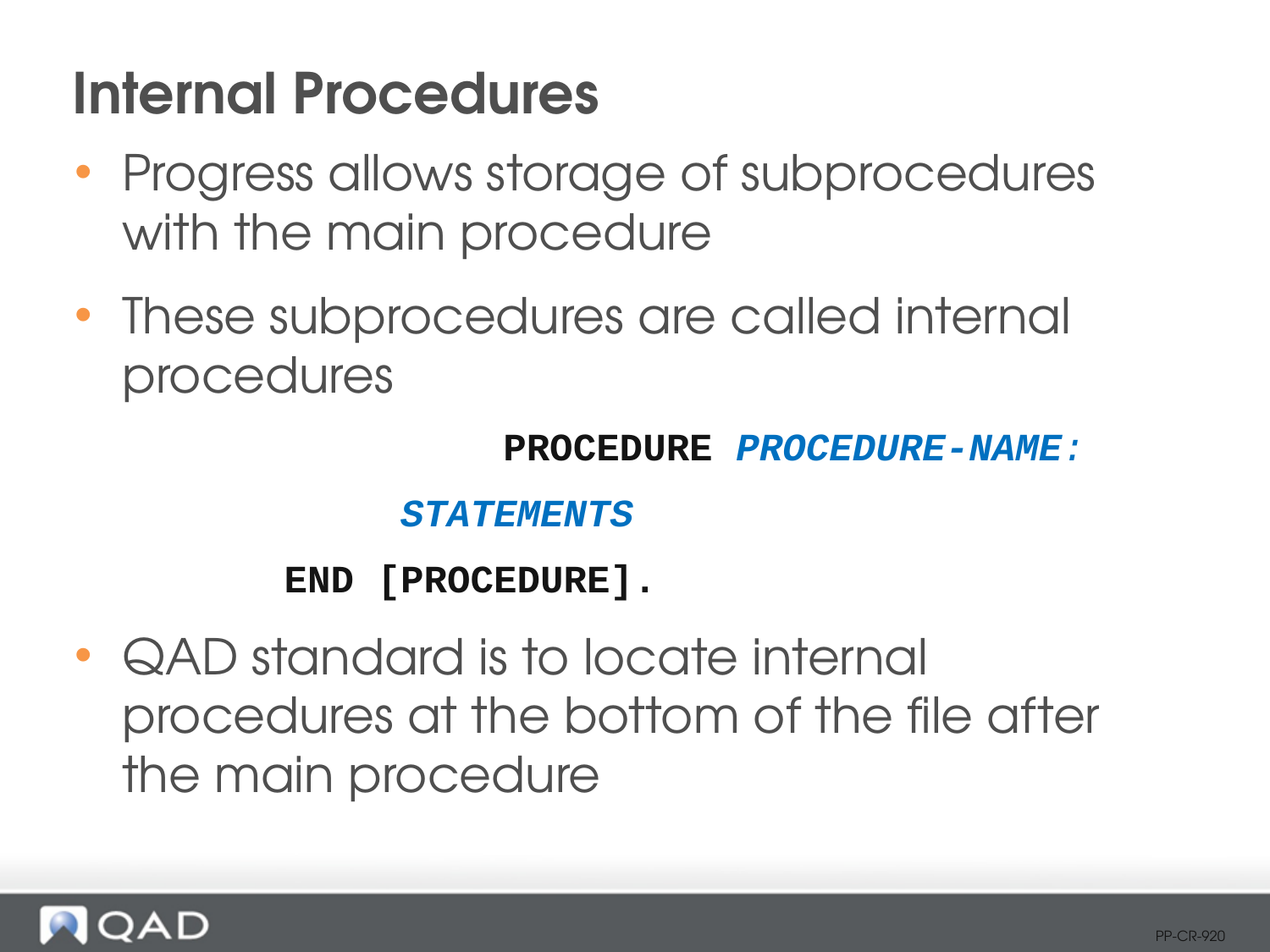

# Internal Procedures
Progress allows storage of subprocedures with the main procedure
These subprocedures are called internal procedures
				PROCEDURE PROCEDURE-NAME:
              STATEMENTS
         END [PROCEDURE].
QAD standard is to locate internal procedures at the bottom of the file after the main procedure
PP-CR-920